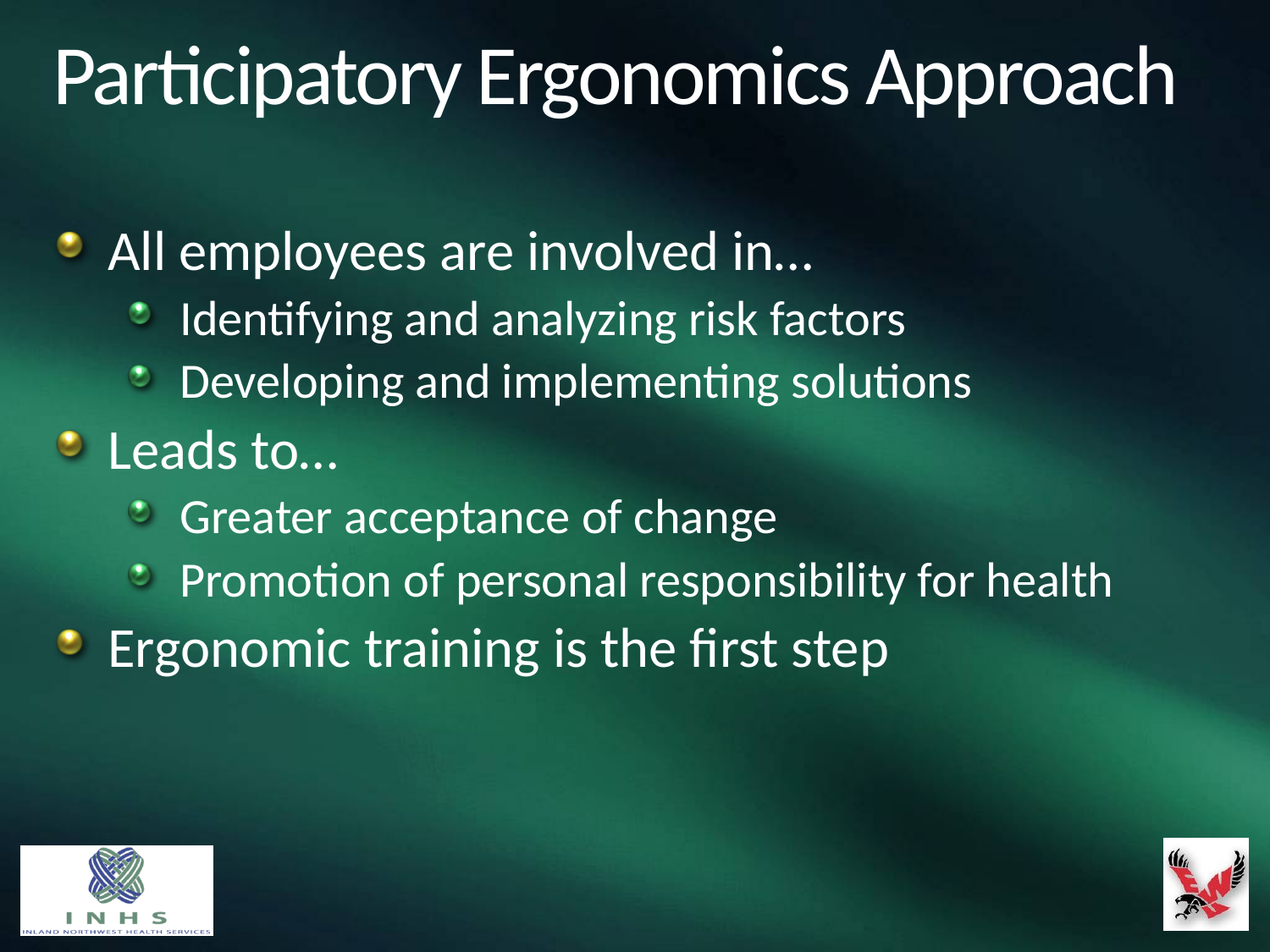

# Participatory Ergonomics Approach
All employees are involved in…
Identifying and analyzing risk factors
Developing and implementing solutions
Leads to…
Greater acceptance of change
Promotion of personal responsibility for health
Ergonomic training is the first step